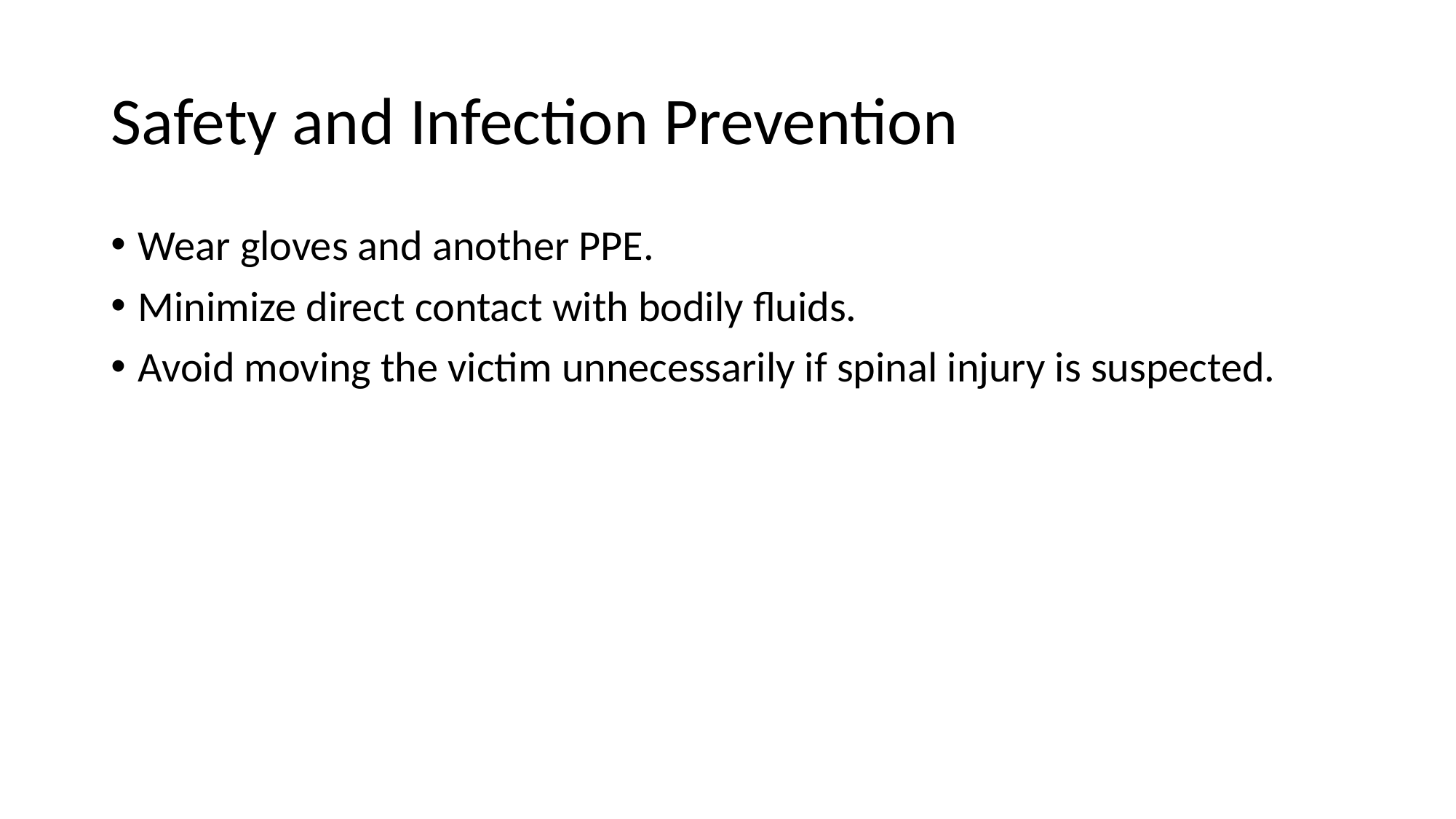

# Safety and Infection Prevention
Wear gloves and another PPE.
Minimize direct contact with bodily fluids.
Avoid moving the victim unnecessarily if spinal injury is suspected.